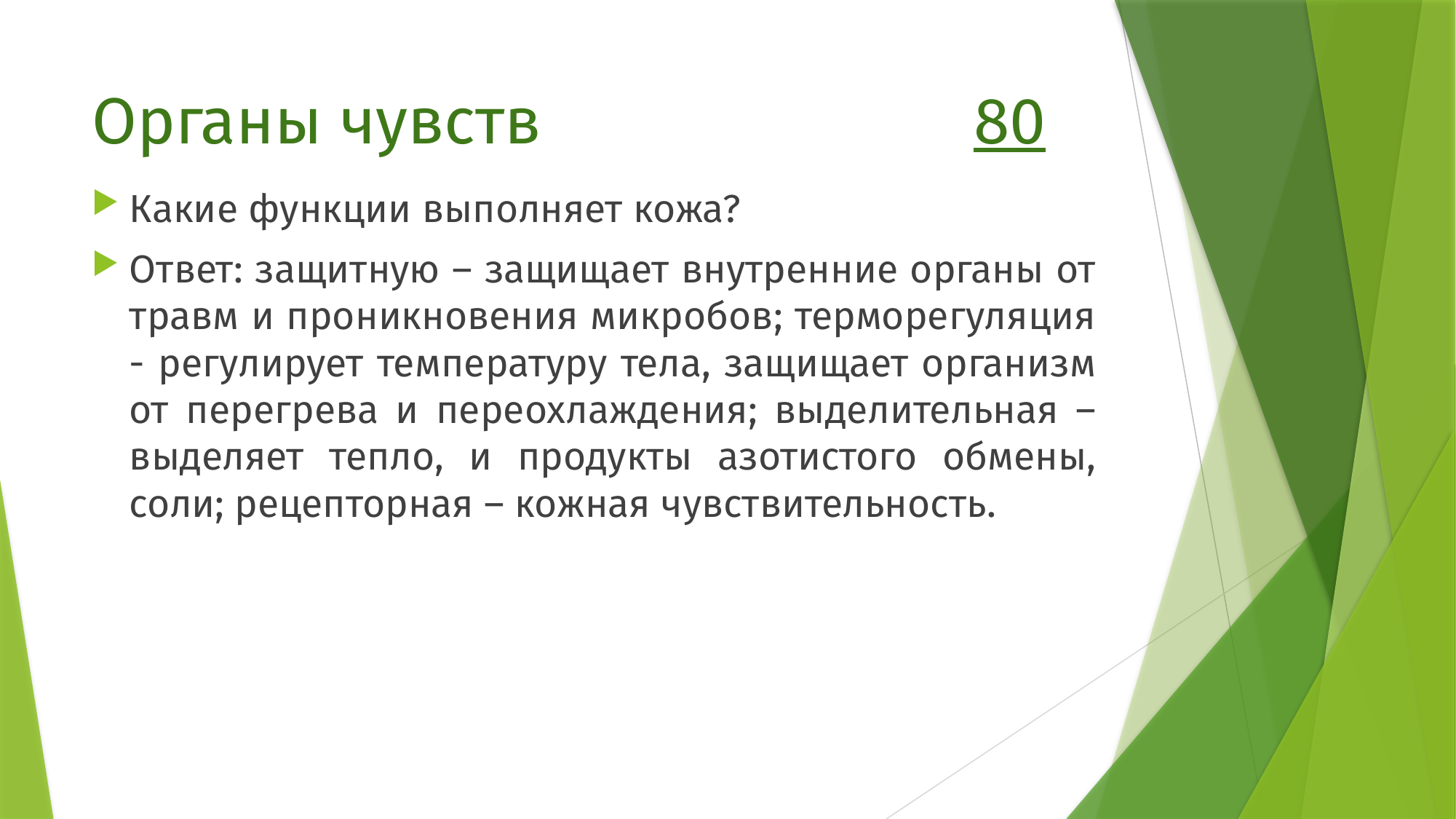

# Органы чувств                         80
Какие функции выполняет кожа?
Ответ: защитную – защищает внутренние органы от травм и проникновения микробов; терморегуляция - регулирует температуру тела, защищает организм от перегрева и переохлаждения; выделительная – выделяет тепло, и продукты азотистого обмены, соли; рецепторная – кожная чувствительность.